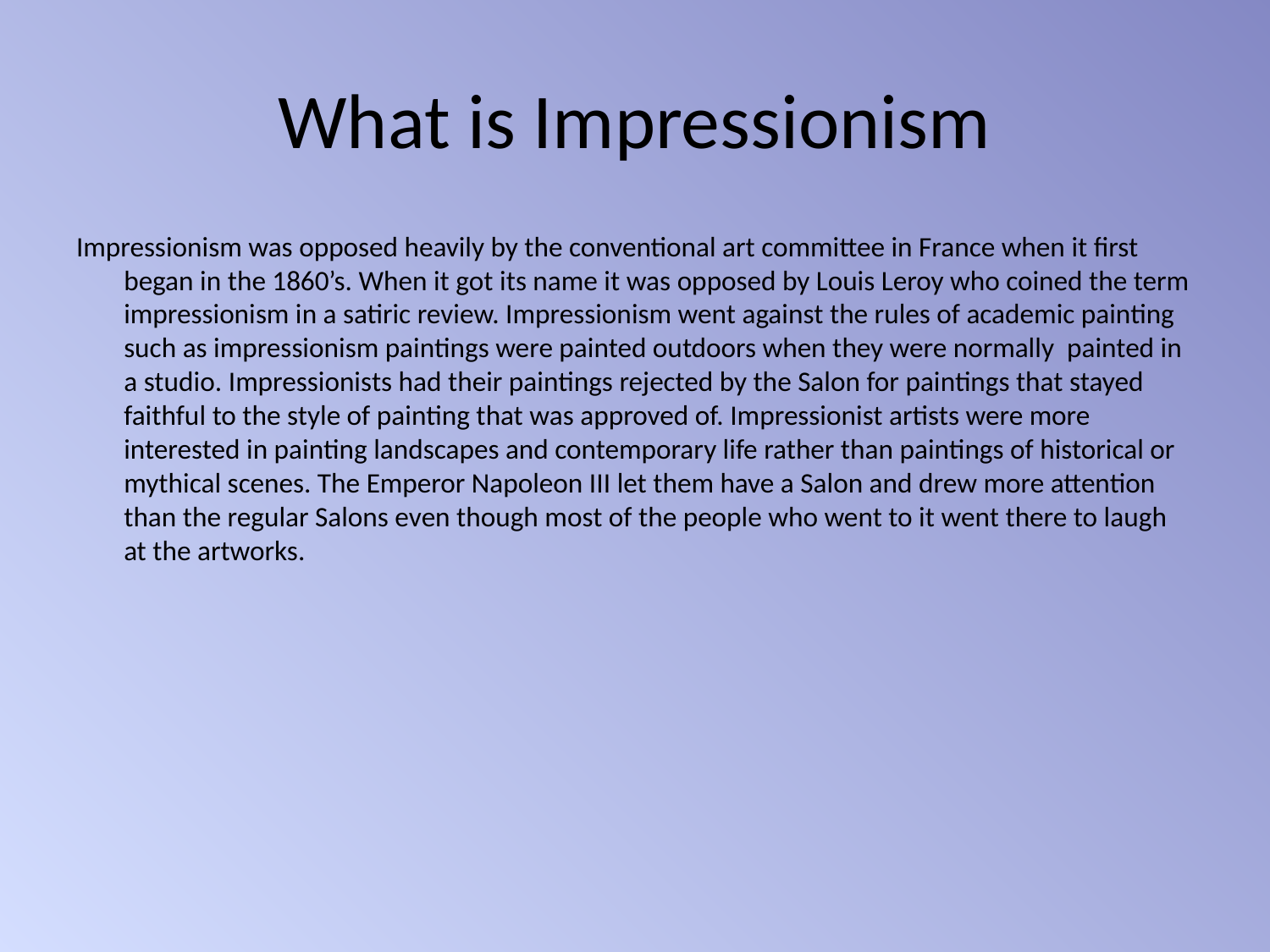

# What is Impressionism
Impressionism was opposed heavily by the conventional art committee in France when it first began in the 1860’s. When it got its name it was opposed by Louis Leroy who coined the term impressionism in a satiric review. Impressionism went against the rules of academic painting such as impressionism paintings were painted outdoors when they were normally  painted in a studio. Impressionists had their paintings rejected by the Salon for paintings that stayed faithful to the style of painting that was approved of. Impressionist artists were more interested in painting landscapes and contemporary life rather than paintings of historical or mythical scenes. The Emperor Napoleon III let them have a Salon and drew more attention than the regular Salons even though most of the people who went to it went there to laugh at the artworks.